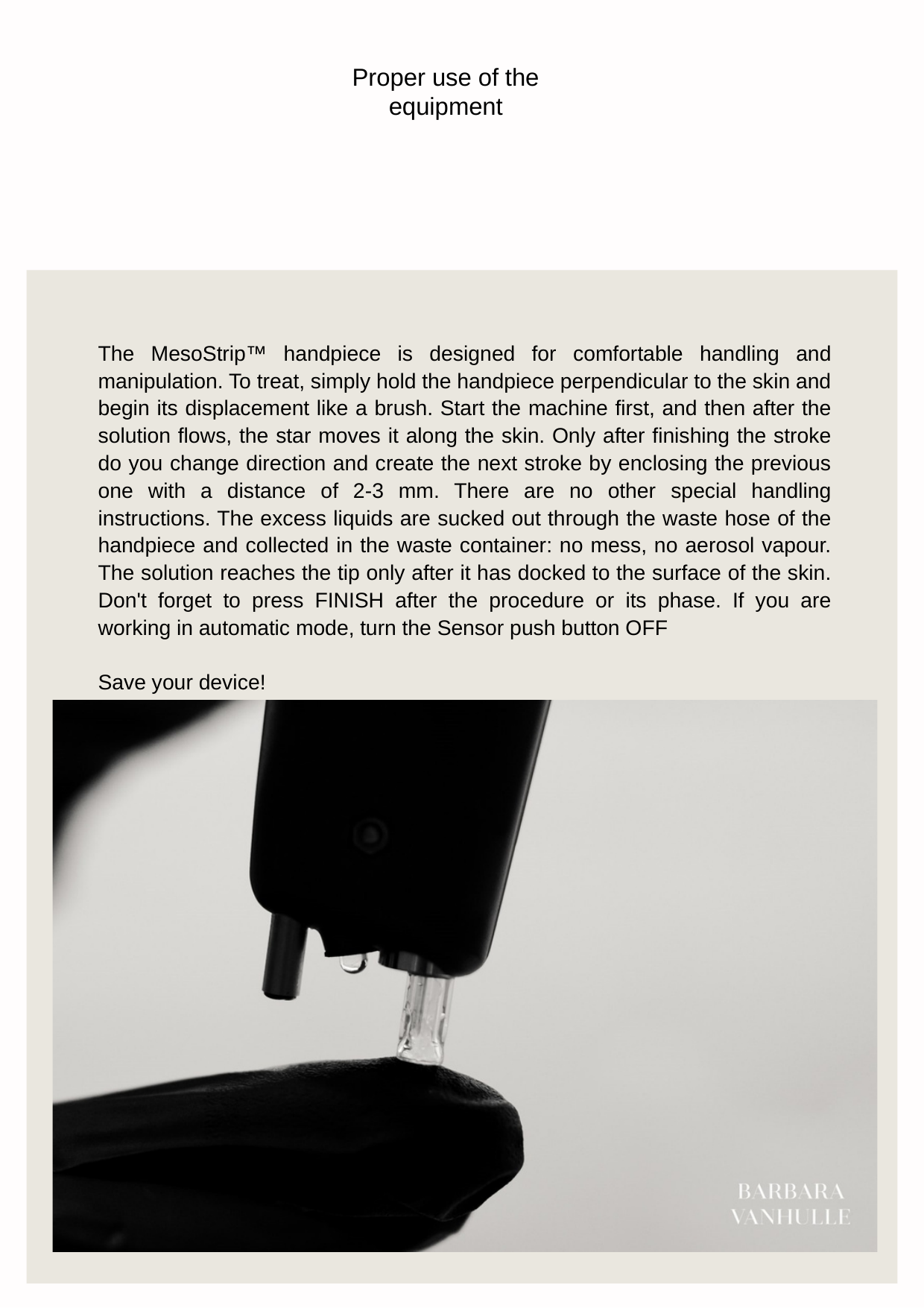

Proper use of the equipment

The MesoStrip™ handpiece is designed for comfortable handling and manipulation. To treat, simply hold the handpiece perpendicular to the skin and begin its displacement like a brush. Start the machine first, and then after the solution flows, the star moves it along the skin. Only after finishing the stroke do you change direction and create the next stroke by enclosing the previous one with a distance of 2-3 mm. There are no other special handling instructions. The excess liquids are sucked out through the waste hose of the handpiece and collected in the waste container: no mess, no aerosol vapour. The solution reaches the tip only after it has docked to the surface of the skin. Don't forget to press FINISH after the procedure or its phase. If you are working in automatic mode, turn the Sensor push button OFF

Save your device!